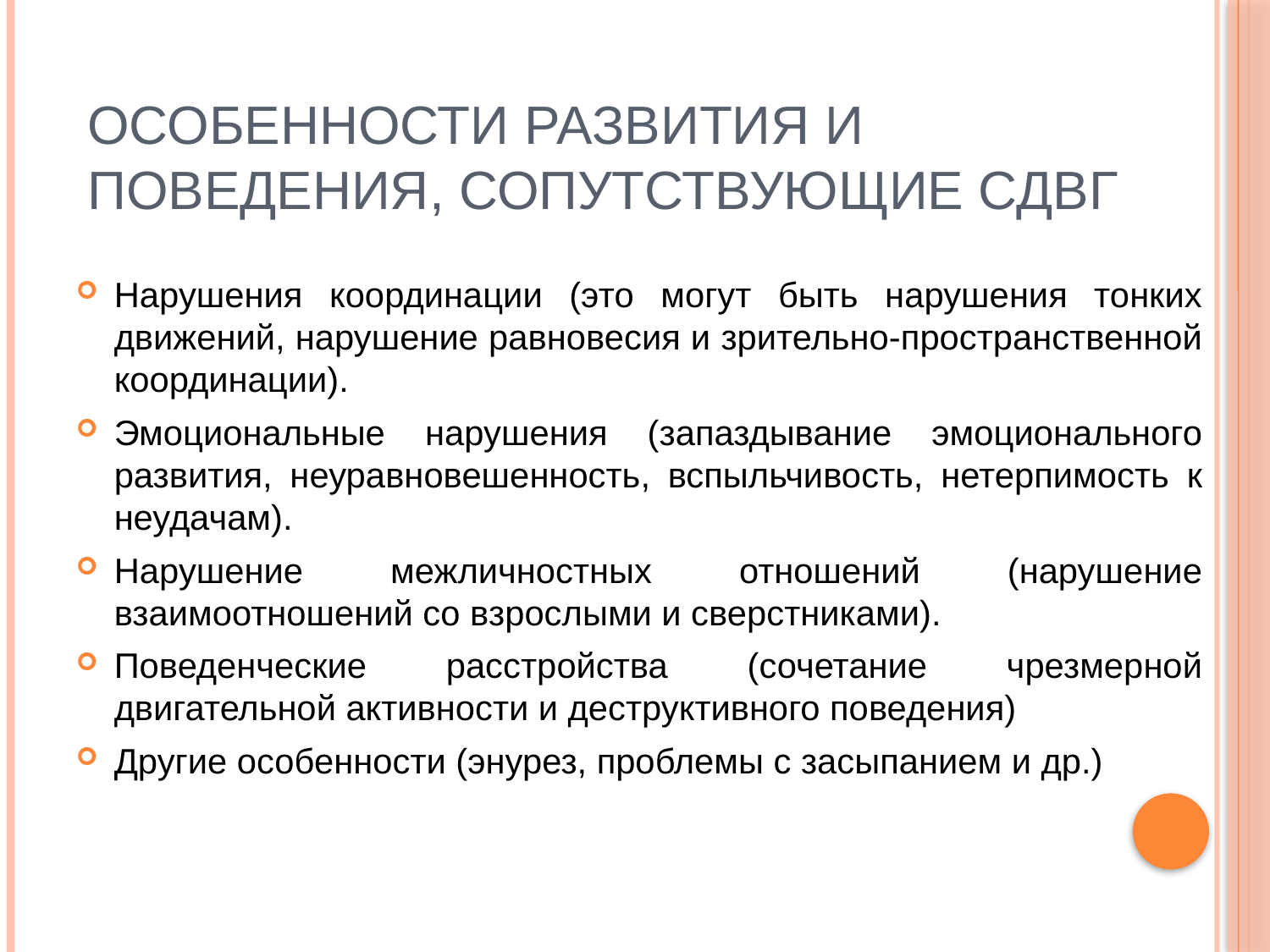

# Особенности развития и поведения, сопутствующие СДВГ
Нарушения координации (это могут быть нарушения тонких движений, нарушение равновесия и зрительно-пространственной координации).
Эмоциональные нарушения (запаздывание эмоционального развития, неуравновешенность, вспыльчивость, нетерпимость к неудачам).
Нарушение межличностных отношений (нарушение взаимоотношений со взрослыми и сверстниками).
Поведенческие расстройства (сочетание чрезмерной двигательной активности и деструктивного поведения)
Другие особенности (энурез, проблемы с засыпанием и др.)